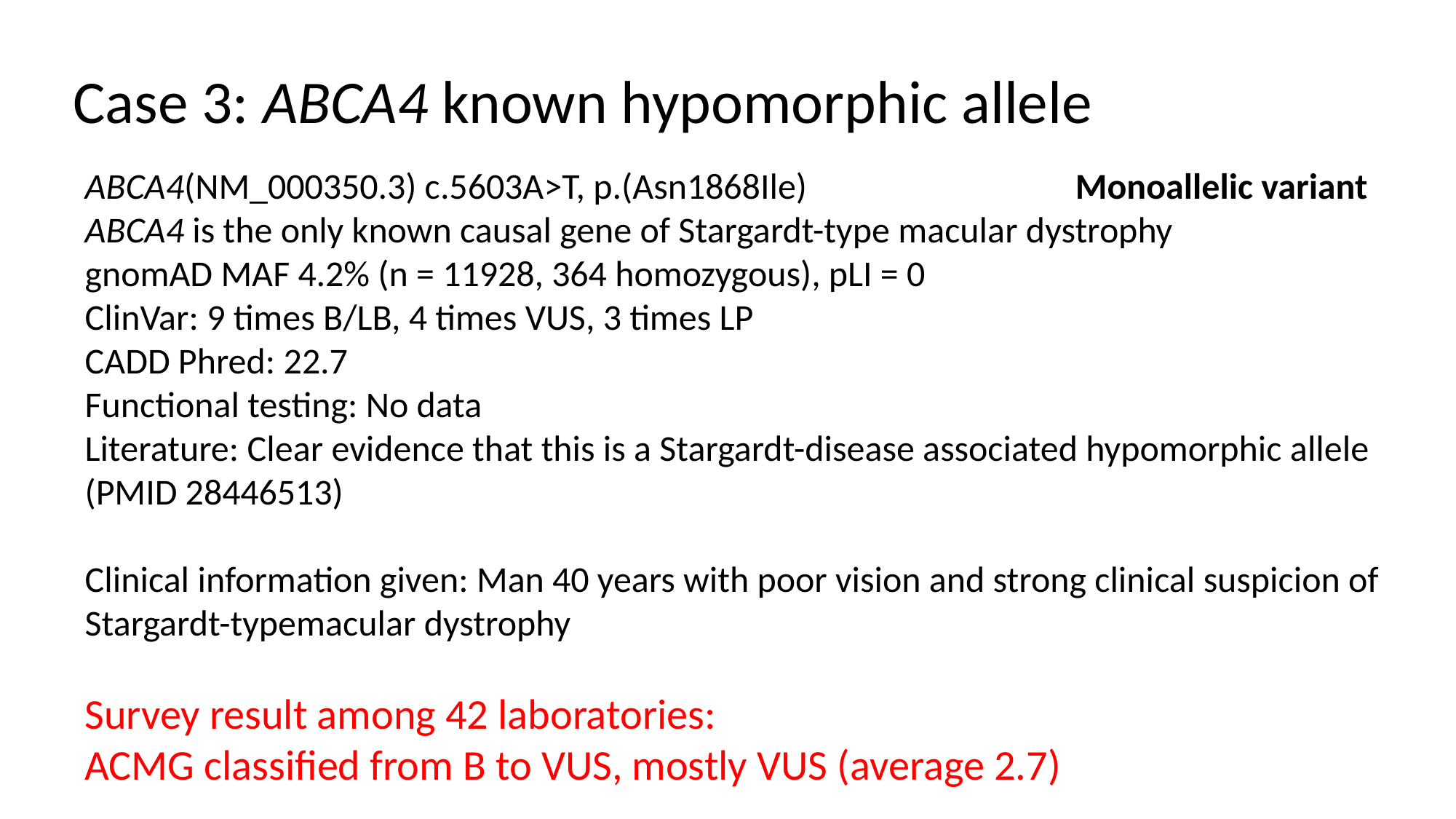

# Case 3: ABCA4 known hypomorphic allele
ABCA4(NM_000350.3) c.5603A>T, p.(Asn1868Ile)                   	 Monoallelic variant
ABCA4 is the only known causal gene of Stargardt-type macular dystrophy
gnomAD MAF 4.2% (n = 11928, 364 homozygous), pLI = 0
ClinVar: 9 times B/LB, 4 times VUS, 3 times LP
CADD Phred: 22.7
Functional testing: No data
Literature: Clear evidence that this is a Stargardt-disease associated hypomorphic allele (PMID 28446513)

Clinical information given: Man 40 years with poor vision and strong clinical suspicion of Stargardt-typemacular dystrophy

Survey result among 42 laboratories:
ACMG classified from B to VUS, mostly VUS (average 2.7)